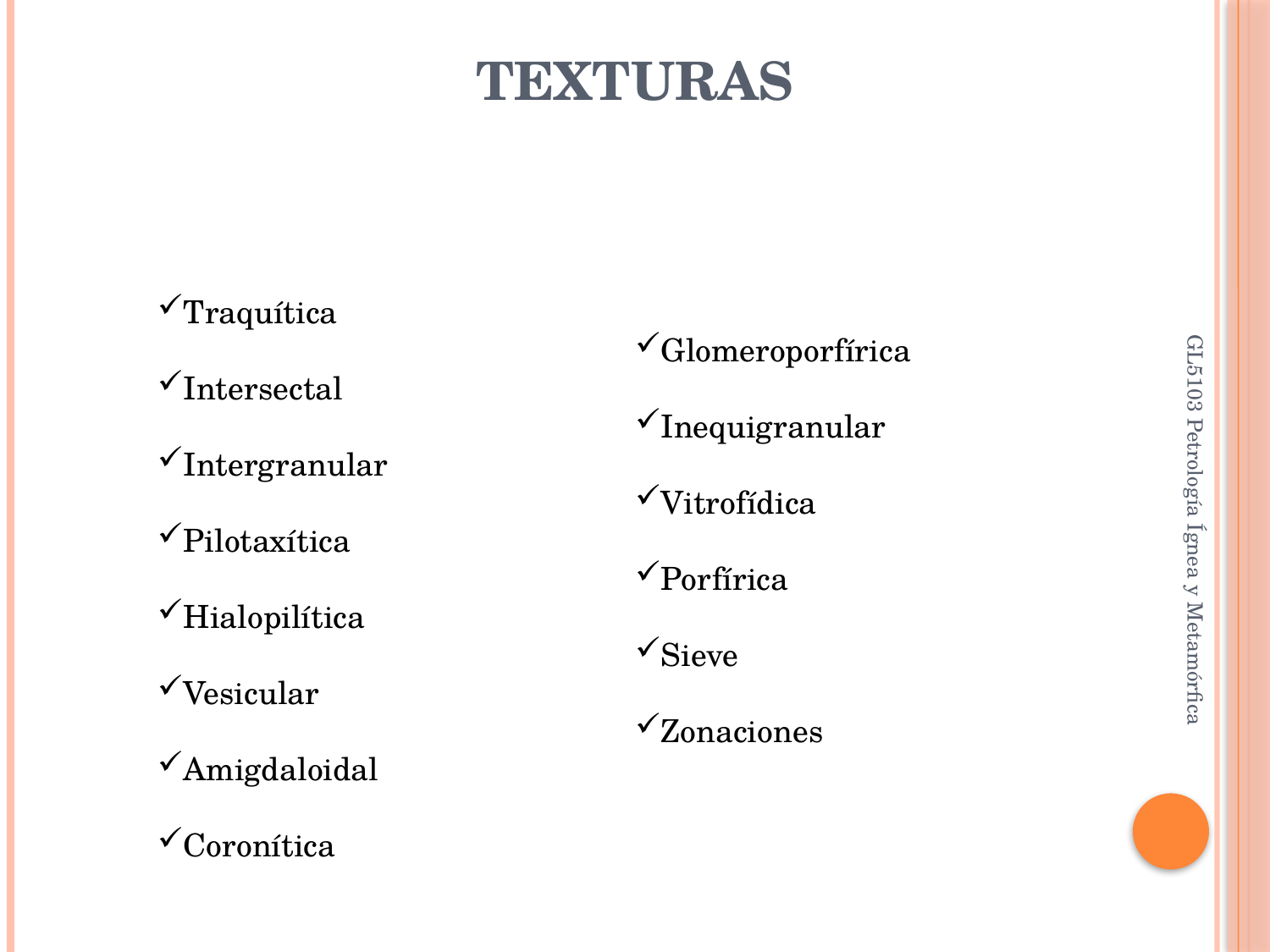

# TEXTURAS
Traquítica

Intersectal

Intergranular

Pilotaxítica

Hialopilítica

Vesicular

Amigdaloidal

Coronítica

Glomeroporfírica

Inequigranular

Vitrofídica

Porfírica

Sieve

Zonaciones

GL5103 Petrología Ígnea y Metamórfica